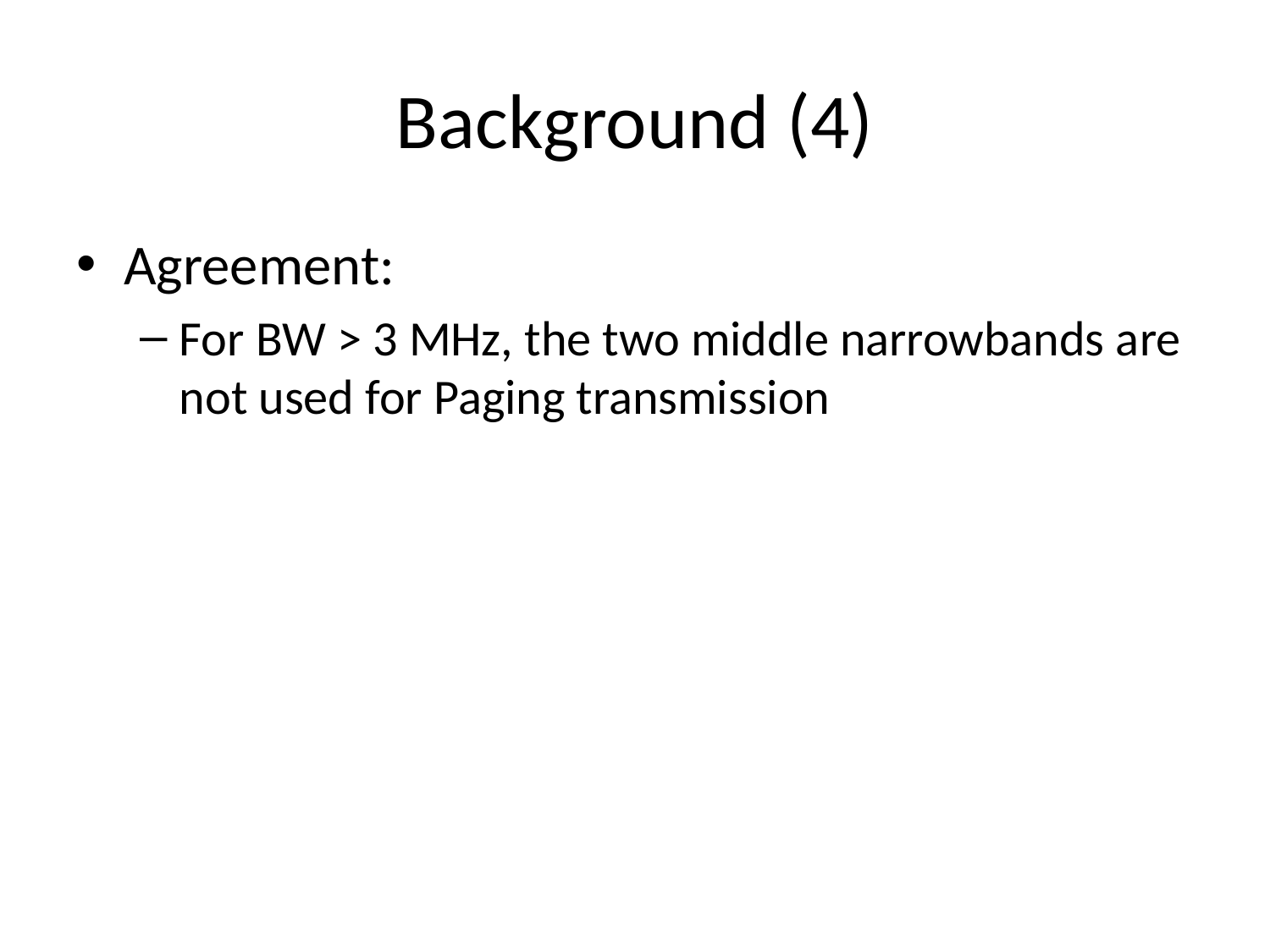

# Background (4)
Agreement:
For BW > 3 MHz, the two middle narrowbands are not used for Paging transmission